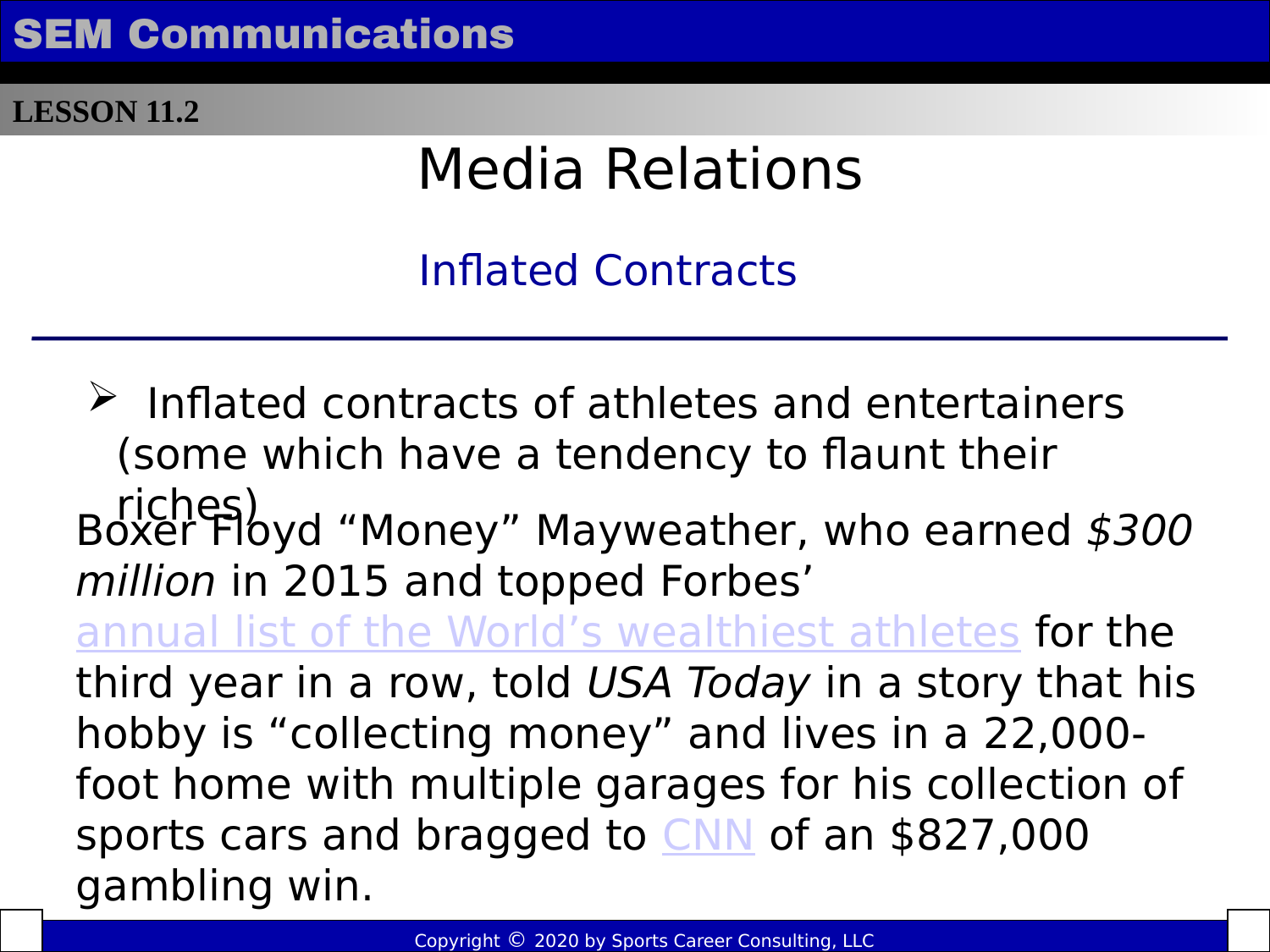

SEM Communications
LESSON 11.2
Media Relations
Inflated Contracts

  Inflated contracts of athletes and entertainers (some which have a tendency to flaunt their riches)

Boxer Floyd “Money” Mayweather, who earned $300 million in 2015 and topped Forbes’ annual list of the World’s wealthiest athletes for the third year in a row, told USA Today in a story that his hobby is “collecting money” and lives in a 22,000-foot home with multiple garages for his collection of sports cars and bragged to CNN of an $827,000 gambling win.
Copyright © 2020 by Sports Career Consulting, LLC